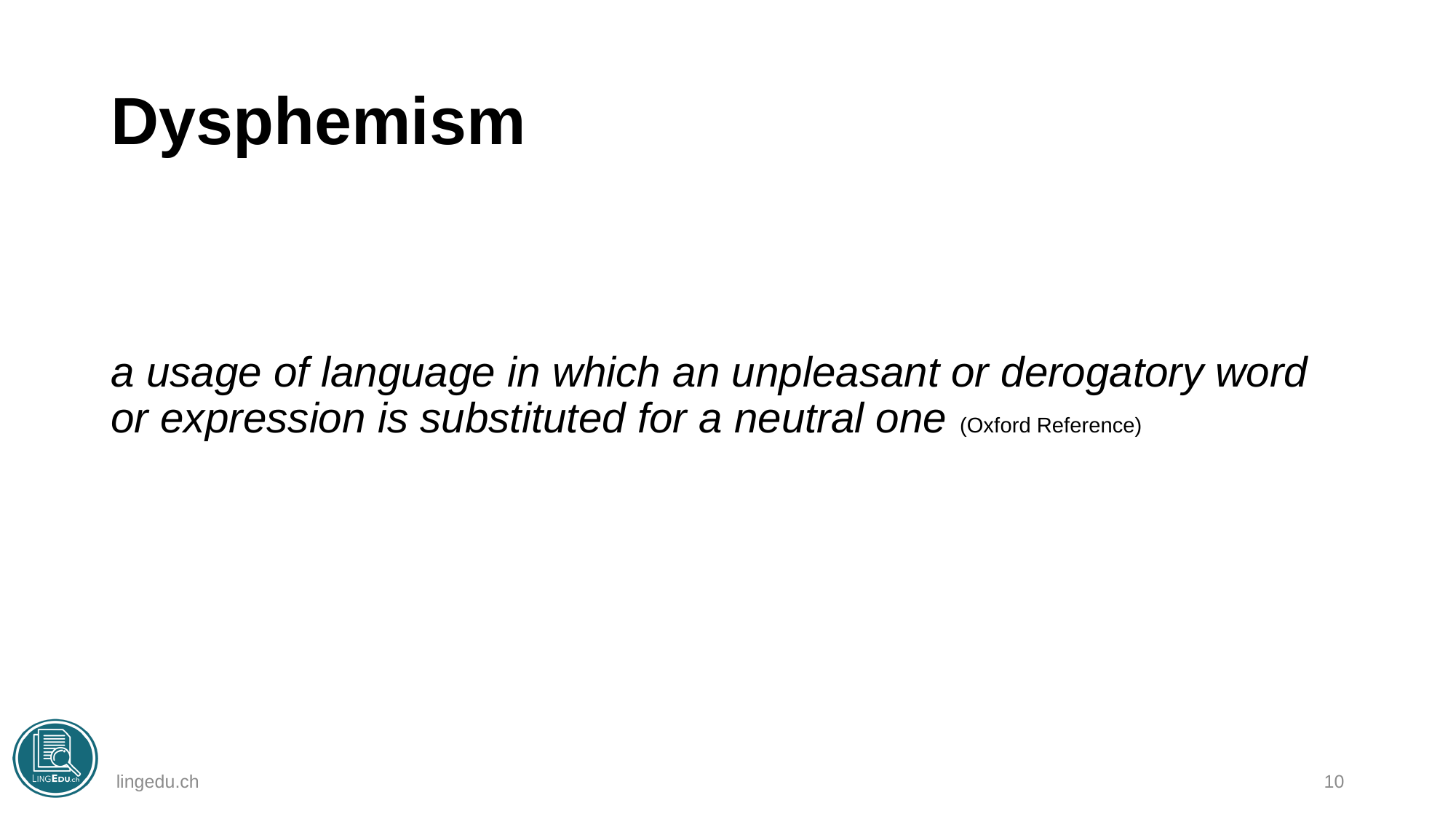

# Dysphemism

a usage of language in which an unpleasant or derogatory word or expression is substituted for a neutral one (Oxford Reference)

lingedu.ch
10